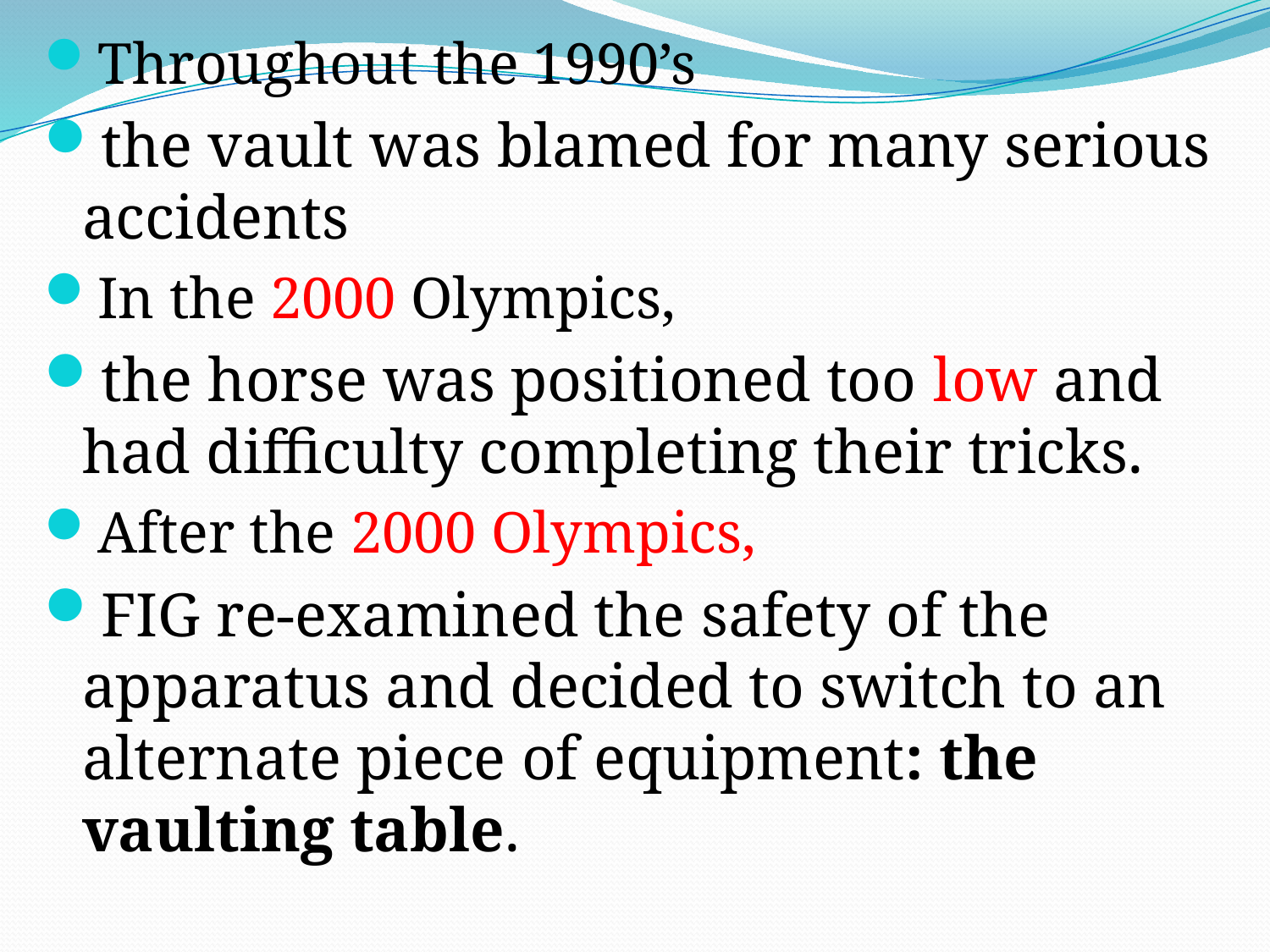

Throughout the 1990’s
the vault was blamed for many serious accidents
In the 2000 Olympics,
the horse was positioned too low and had difficulty completing their tricks.
After the 2000 Olympics,
FIG re-examined the safety of the apparatus and decided to switch to an alternate piece of equipment: the vaulting table.